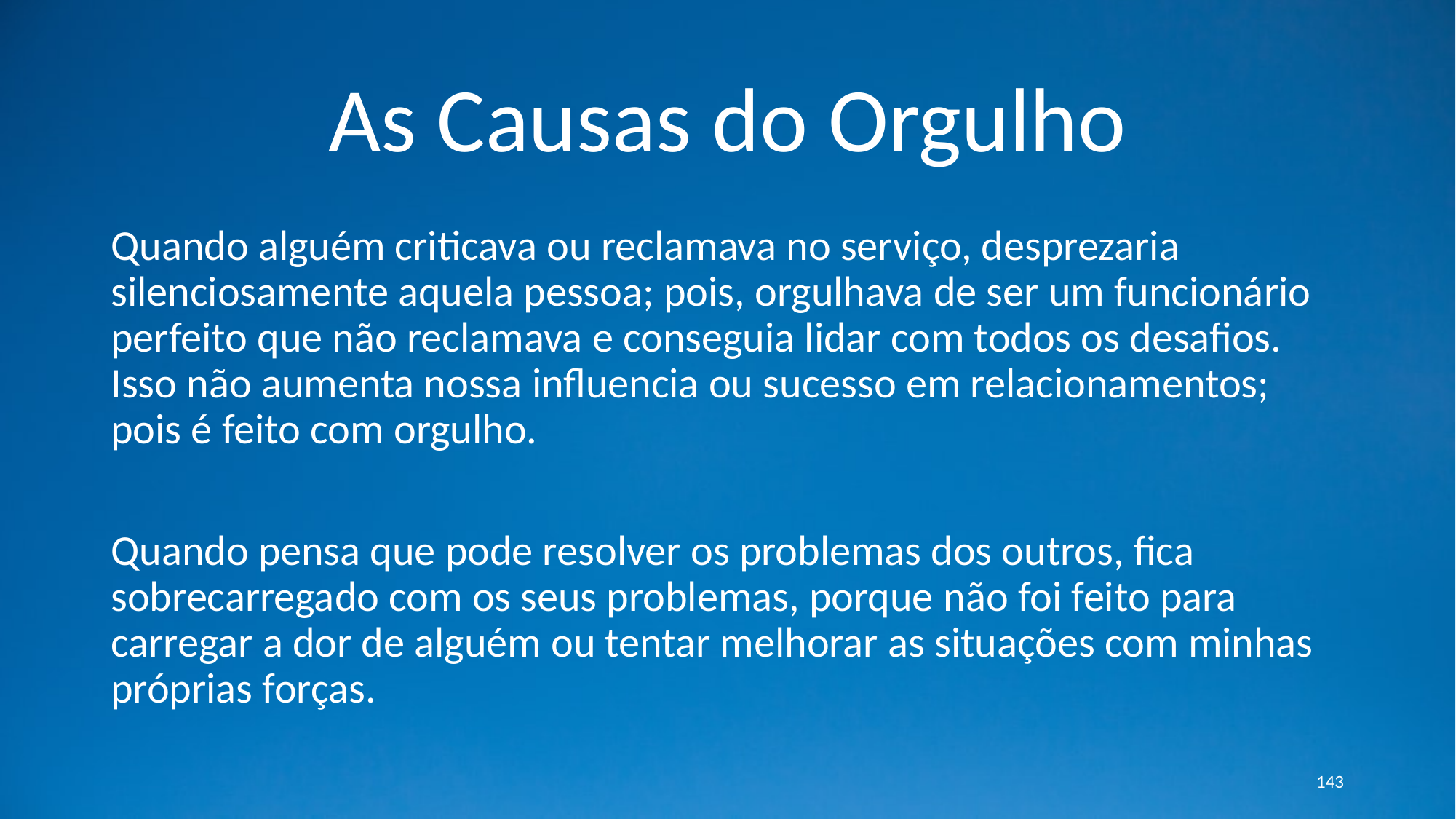

# As Causas do Orgulho
Quando alguém criticava ou reclamava no serviço, desprezaria silenciosamente aquela pessoa; pois, orgulhava de ser um funcionário perfeito que não reclamava e conseguia lidar com todos os desafios. Isso não aumenta nossa influencia ou sucesso em relacionamentos; pois é feito com orgulho.

Quando pensa que pode resolver os problemas dos outros, fica sobrecarregado com os seus problemas, porque não foi feito para carregar a dor de alguém ou tentar melhorar as situações com minhas próprias forças.

143